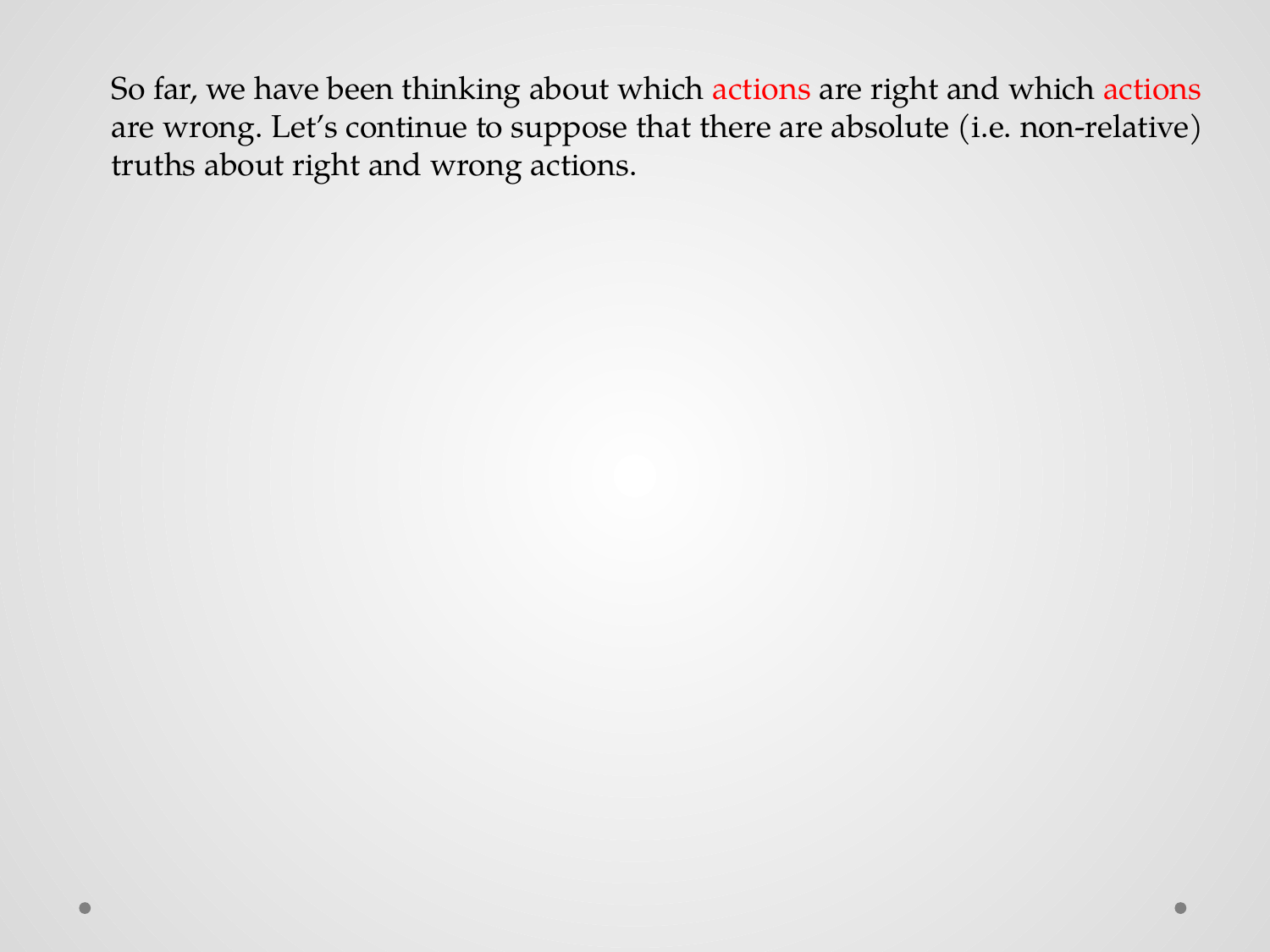

So far, we have been thinking about which actions are right and which actions are wrong. Let’s continue to suppose that there are absolute (i.e. non-relative) truths about right and wrong actions.